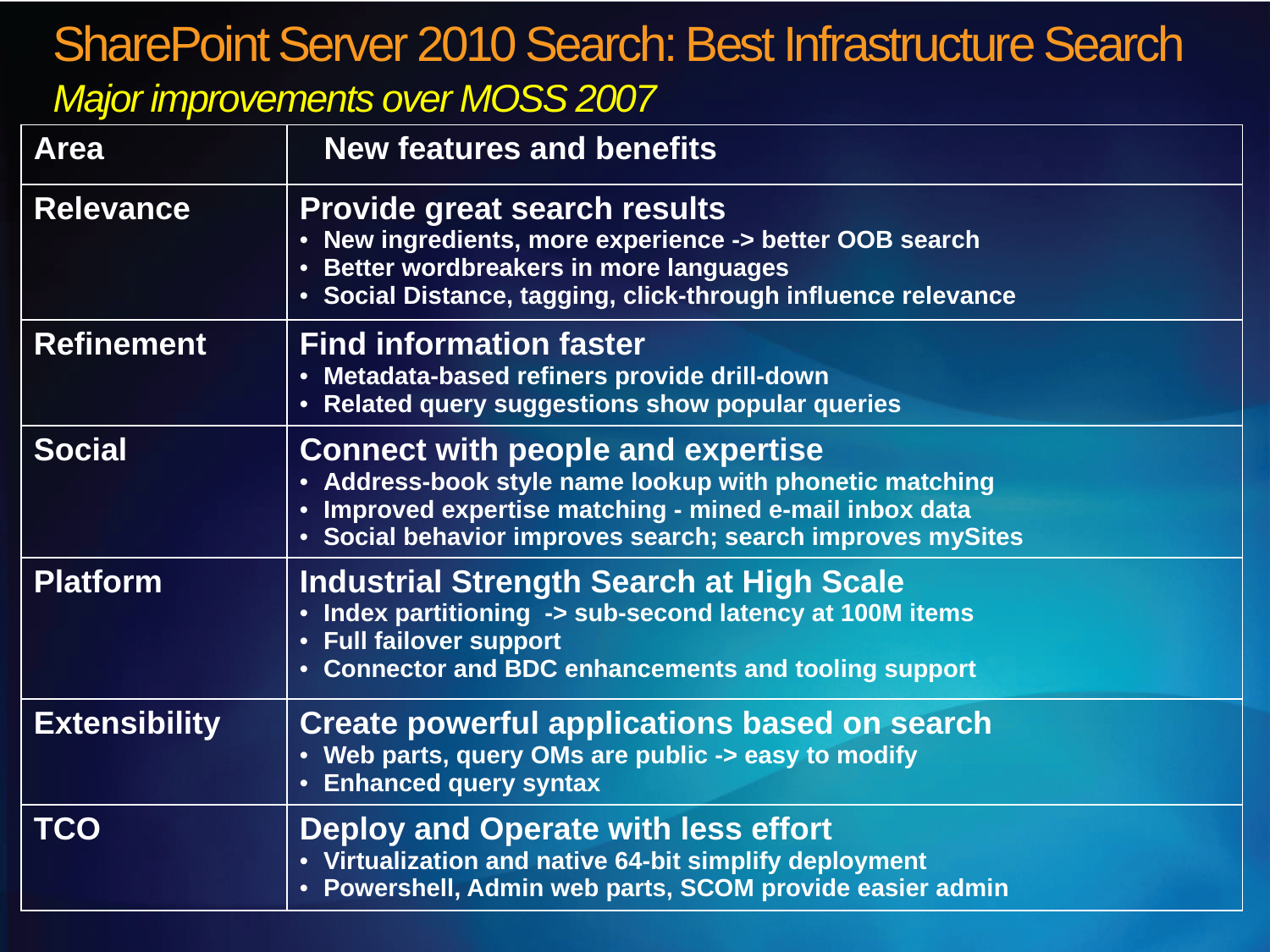

# SharePoint Server 2010 Search: Best Infrastructure Search
Major improvements over MOSS 2007

| Area | New features and benefits |
| --- | --- |
| Relevance | Provide great search results New ingredients, more experience -> better OOB search Better wordbreakers in more languages Social Distance, tagging, click-through influence relevance |
| Refinement | Find information faster Metadata-based refiners provide drill-down Related query suggestions show popular queries |
| Social | Connect with people and expertise Address-book style name lookup with phonetic matching Improved expertise matching - mined e-mail inbox data Social behavior improves search; search improves mySites |
| Platform | Industrial Strength Search at High Scale Index partitioning -> sub-second latency at 100M items Full failover support Connector and BDC enhancements and tooling support |
| Extensibility | Create powerful applications based on search Web parts, query OMs are public -> easy to modify Enhanced query syntax |
| TCO | Deploy and Operate with less effort Virtualization and native 64-bit simplify deployment Powershell, Admin web parts, SCOM provide easier admin |